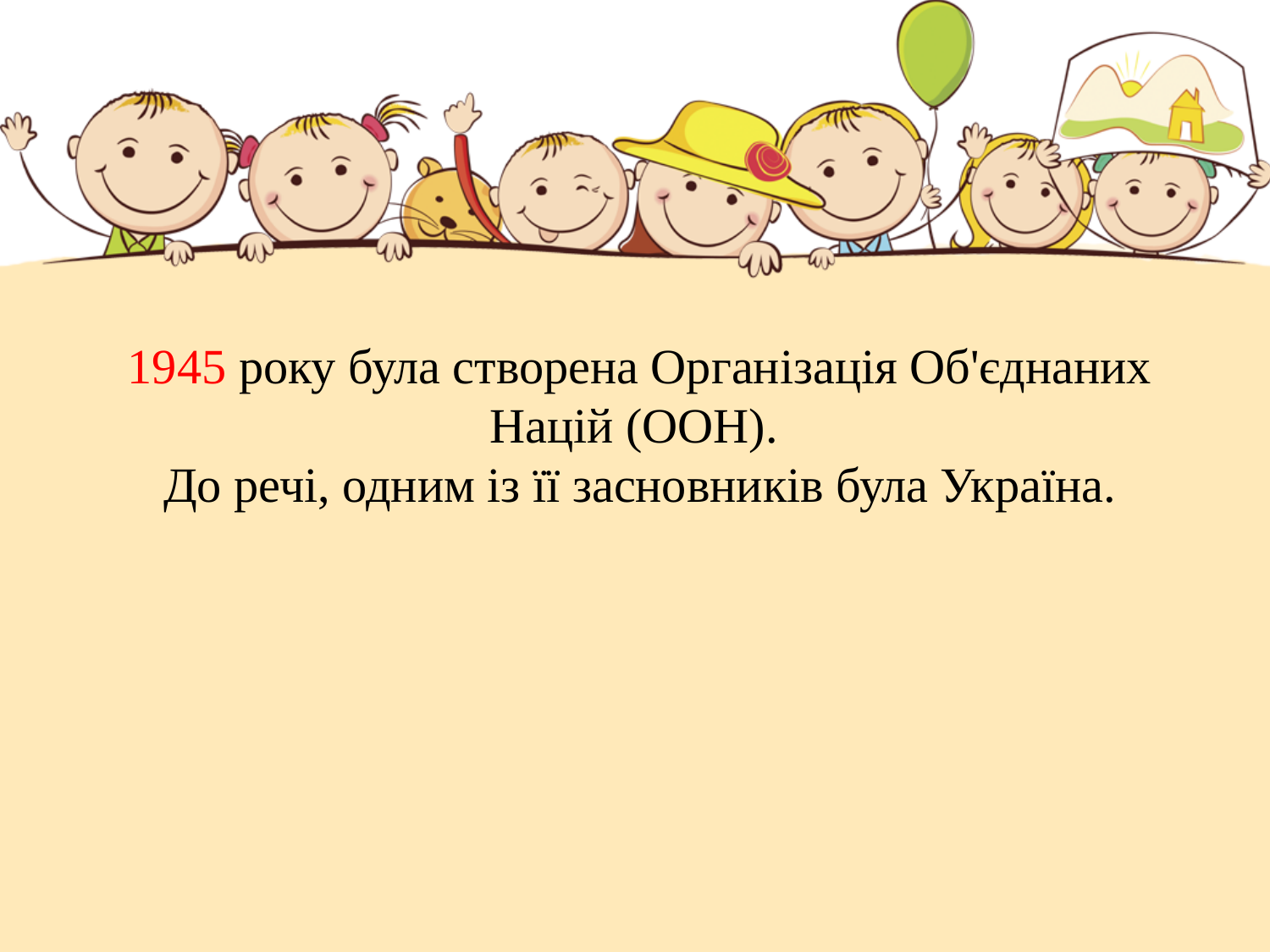

1945 року була створена Організація Об'єднаних Націй (ООН).
До речі, одним із її засновників була Україна.